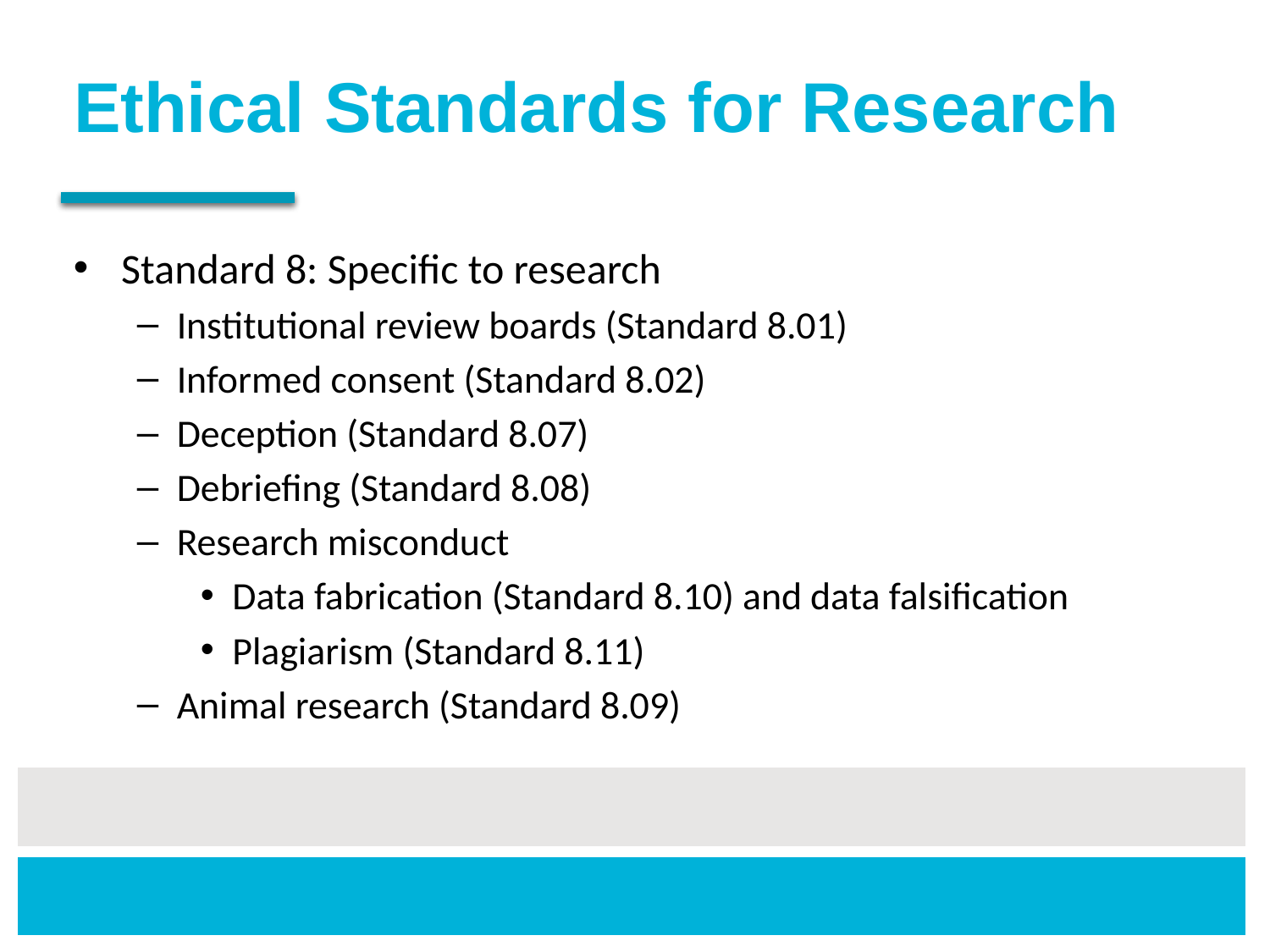

# Ethical Standards for Research
Standard 8: Specific to research
Institutional review boards (Standard 8.01)
Informed consent (Standard 8.02)
Deception (Standard 8.07)
Debriefing (Standard 8.08)
Research misconduct
Data fabrication (Standard 8.10) and data falsification
Plagiarism (Standard 8.11)
Animal research (Standard 8.09)